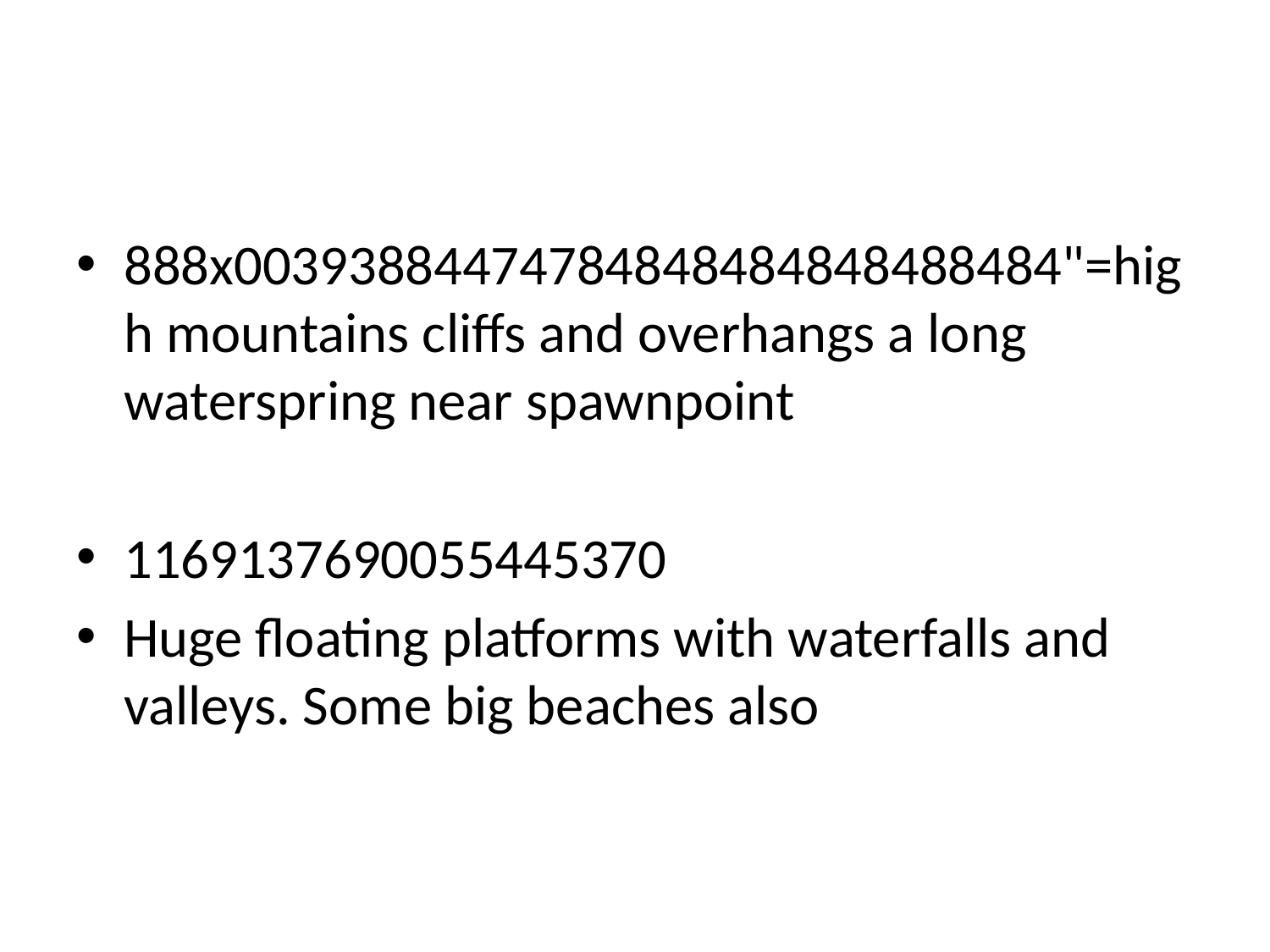

#
888x00393884474784848484848488484"=high mountains cliffs and overhangs a long waterspring near spawnpoint

1169137690055445370
Huge floating platforms with waterfalls and valleys. Some big beaches also